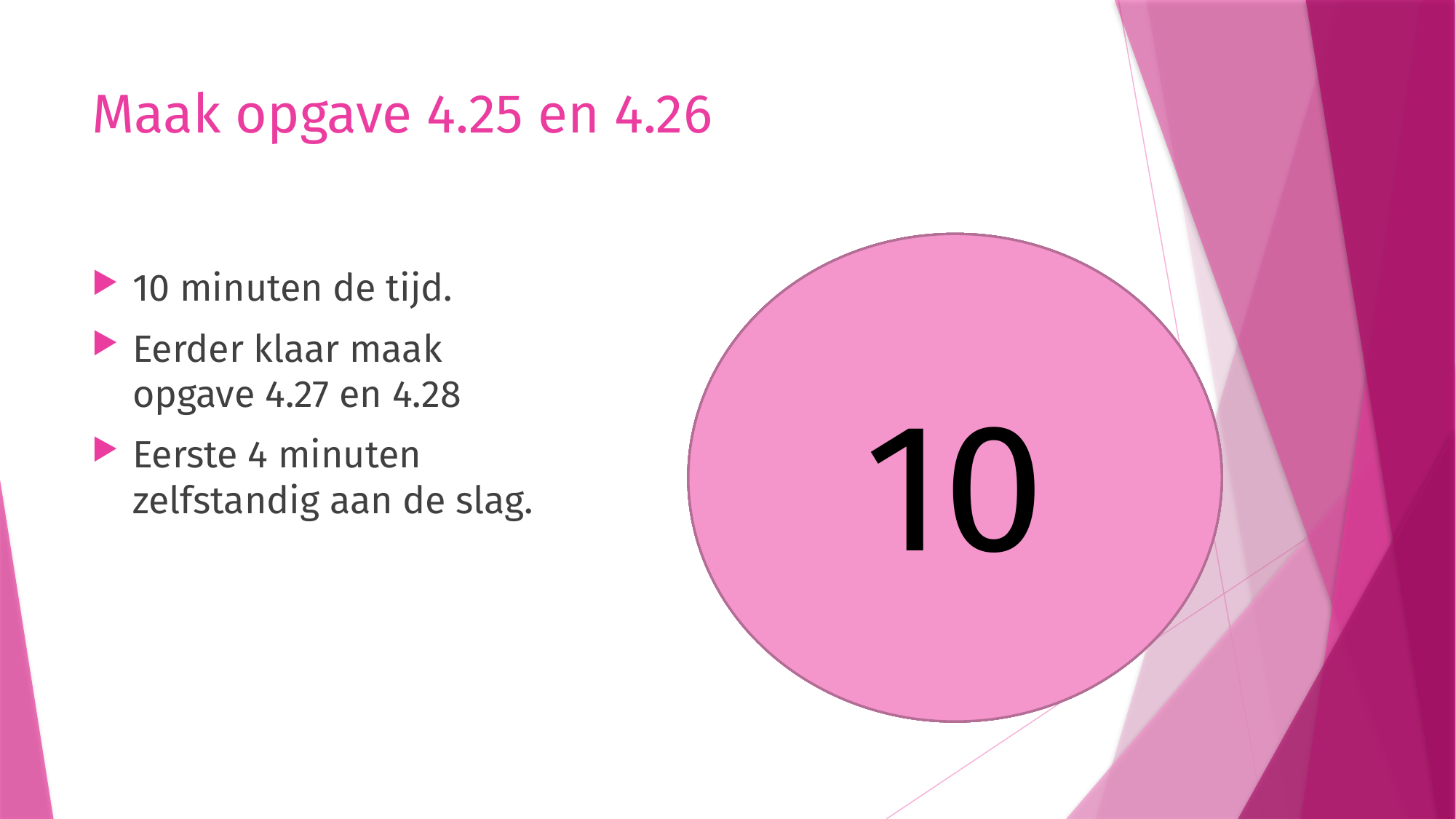

# Maak opgave 4.25 en 4.26
8
9
10
5
6
7
4
3
1
2
10 minuten de tijd.
Eerder klaar maak opgave 4.27 en 4.28
Eerste 4 minuten zelfstandig aan de slag.